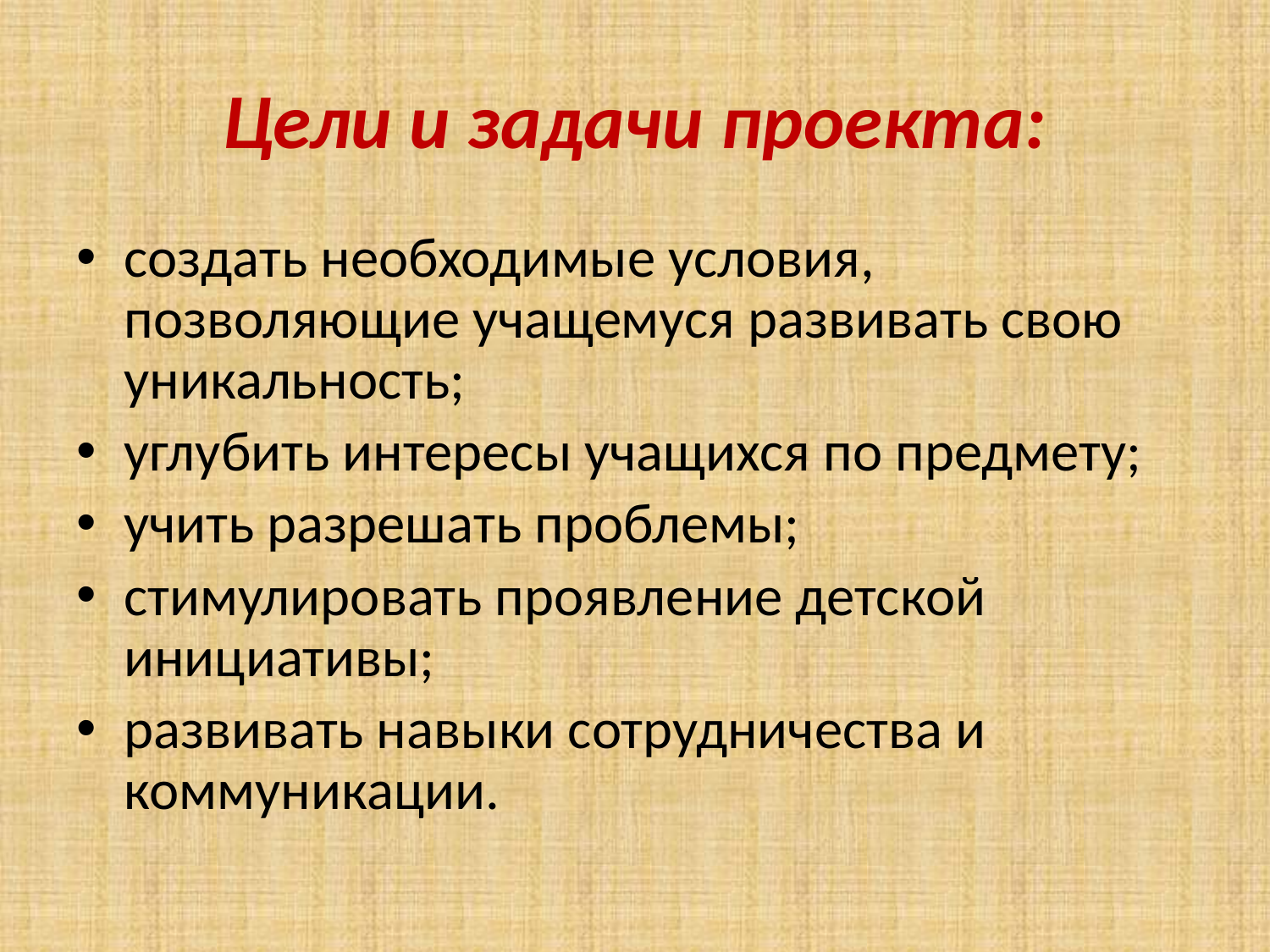

# Цели и задачи проекта:
создать необходимые условия, позволяющие учащемуся развивать свою уникальность;
углубить интересы учащихся по предмету;
учить разрешать проблемы;
стимулировать проявление детской инициативы;
развивать навыки сотрудничества и коммуникации.